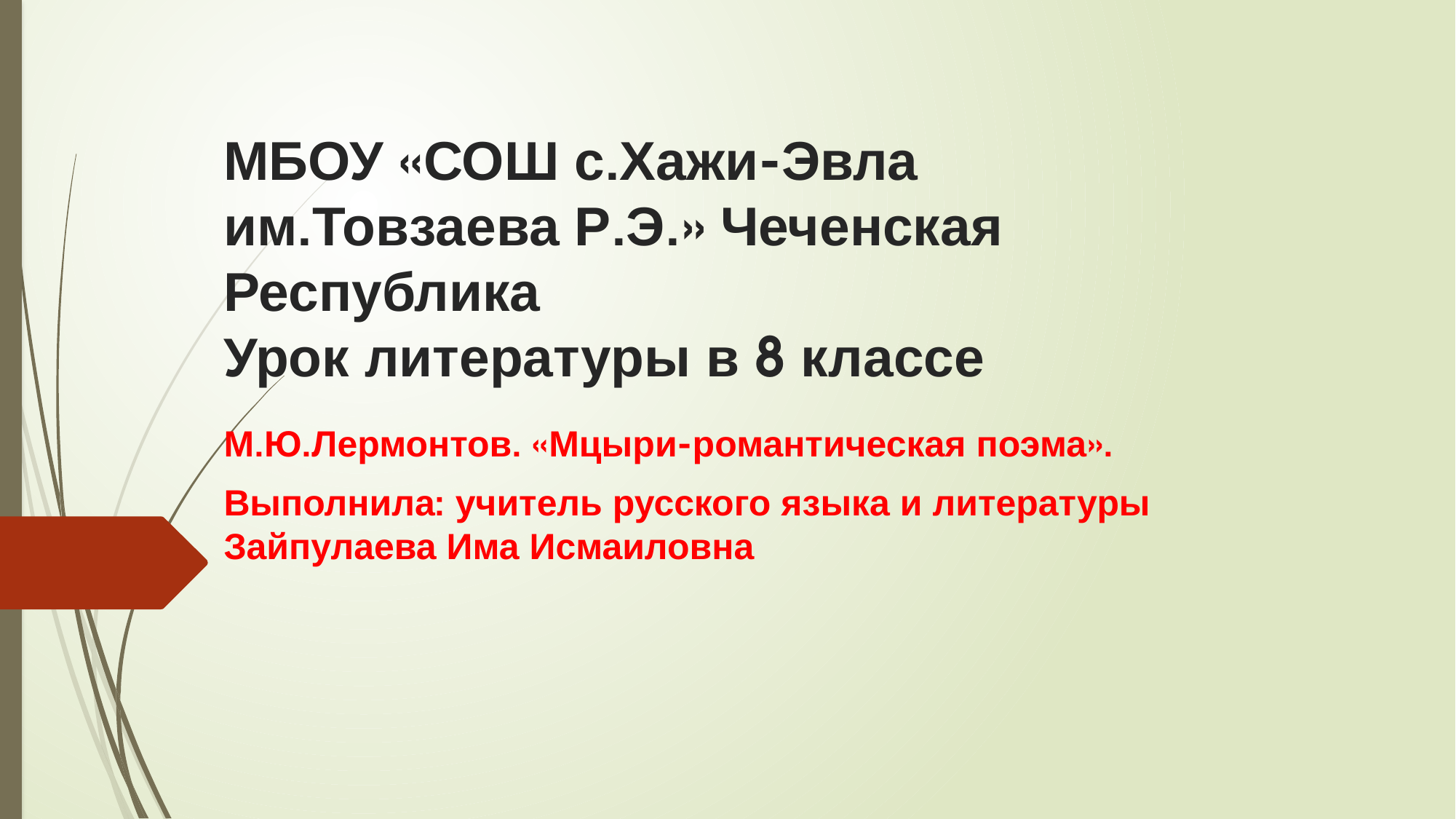

# МБОУ «СОШ с.Хажи-Эвла им.Товзаева Р.Э.» Чеченская Республика Урок литературы в 8 классе
М.Ю.Лермонтов. «Мцыри-романтическая поэма».
Выполнила: учитель русского языка и литературы Зайпулаева Има Исмаиловна